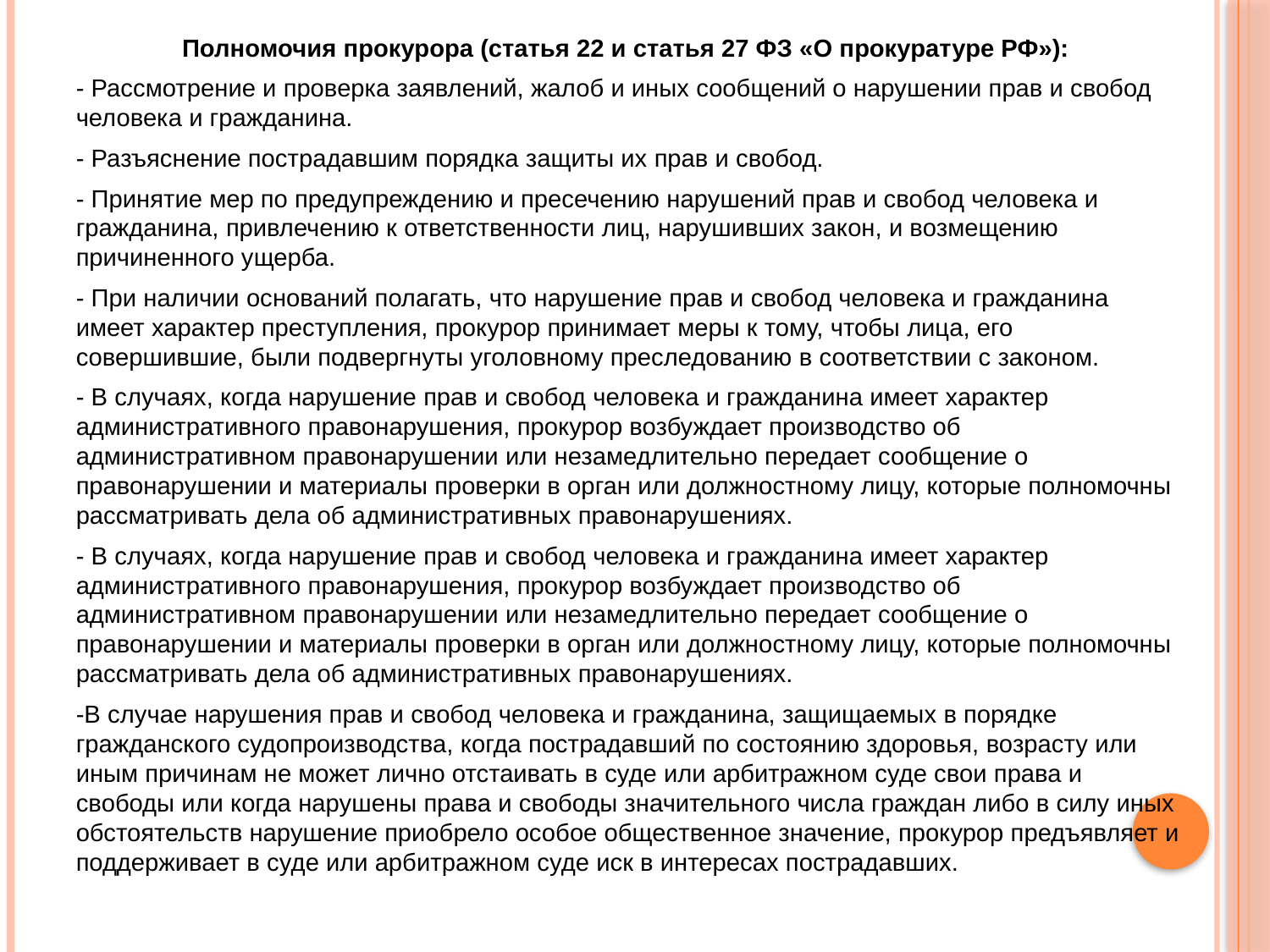

Полномочия прокурора (статья 22 и статья 27 ФЗ «О прокуратуре РФ»):
- Рассмотрение и проверка заявлений, жалоб и иных сообщений о нарушении прав и свобод человека и гражданина.
- Разъяснение пострадавшим порядка защиты их прав и свобод.
- Принятие мер по предупреждению и пресечению нарушений прав и свобод человека и гражданина, привлечению к ответственности лиц, нарушивших закон, и возмещению причиненного ущерба.
- При наличии оснований полагать, что нарушение прав и свобод человека и гражданина имеет характер преступления, прокурор принимает меры к тому, чтобы лица, его совершившие, были подвергнуты уголовному преследованию в соответствии с законом.
- В случаях, когда нарушение прав и свобод человека и гражданина имеет характер административного правонарушения, прокурор возбуждает производство об административном правонарушении или незамедлительно передает сообщение о правонарушении и материалы проверки в орган или должностному лицу, которые полномочны рассматривать дела об административных правонарушениях.
- В случаях, когда нарушение прав и свобод человека и гражданина имеет характер административного правонарушения, прокурор возбуждает производство об административном правонарушении или незамедлительно передает сообщение о правонарушении и материалы проверки в орган или должностному лицу, которые полномочны рассматривать дела об административных правонарушениях.
-В случае нарушения прав и свобод человека и гражданина, защищаемых в порядке гражданского судопроизводства, когда пострадавший по состоянию здоровья, возрасту или иным причинам не может лично отстаивать в суде или арбитражном суде свои права и свободы или когда нарушены права и свободы значительного числа граждан либо в силу иных обстоятельств нарушение приобрело особое общественное значение, прокурор предъявляет и поддерживает в суде или арбитражном суде иск в интересах пострадавших.